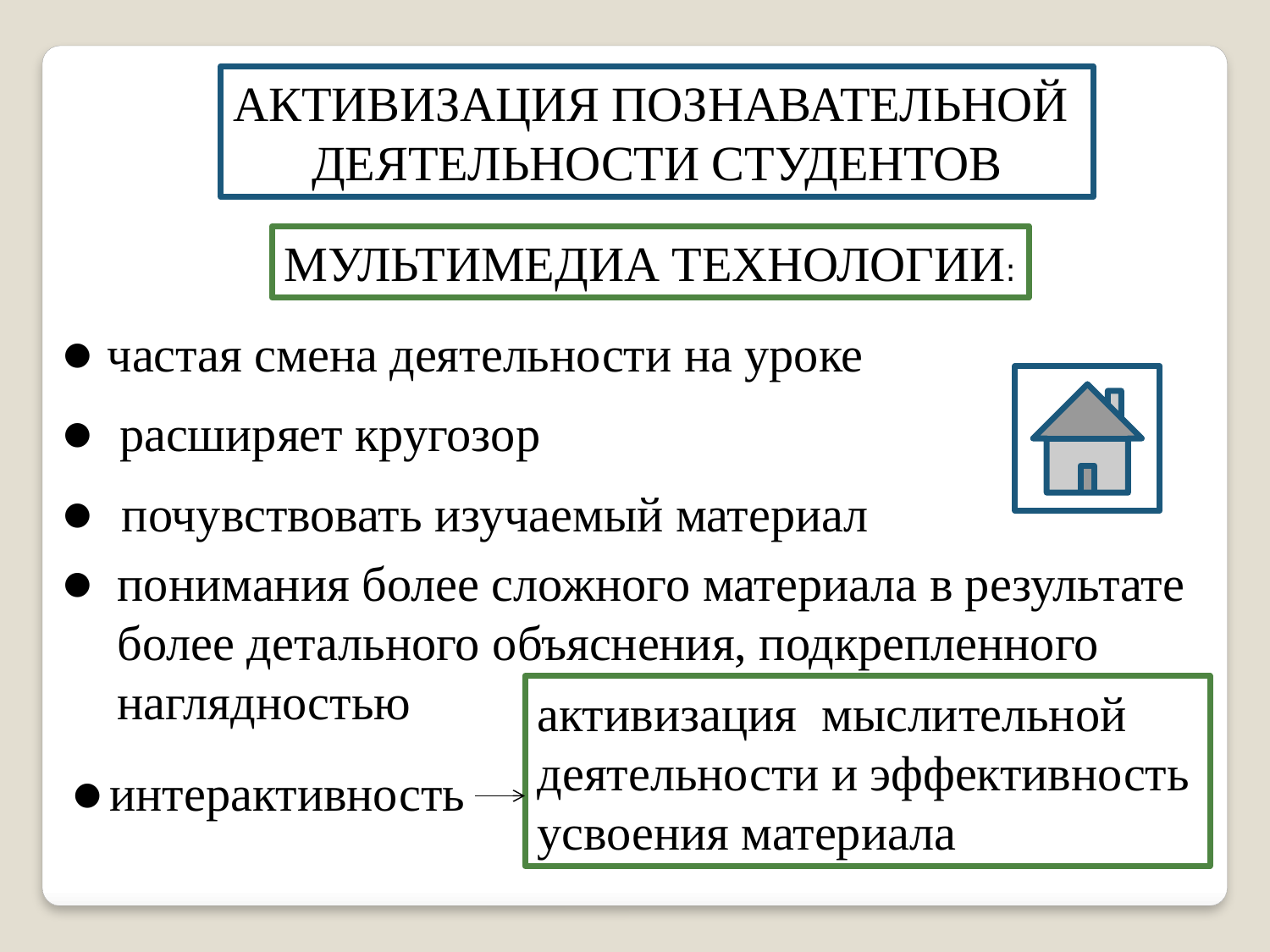

АКТИВИЗАЦИЯ ПОЗНАВАТЕЛЬНОЙ
ДЕЯТЕЛЬНОСТИ СТУДЕНТОВ
МУЛЬТИМЕДИА ТЕХНОЛОГИИ:
частая смена деятельности на уроке
●

расширяет кругозор
●
почувствовать изучаемый материал
●
понимания более сложного материала в результате более детального объяснения, подкрепленного наглядностью
●
активизация  мыслительной деятельности и эффективность усвоения материала
интерактивность
●